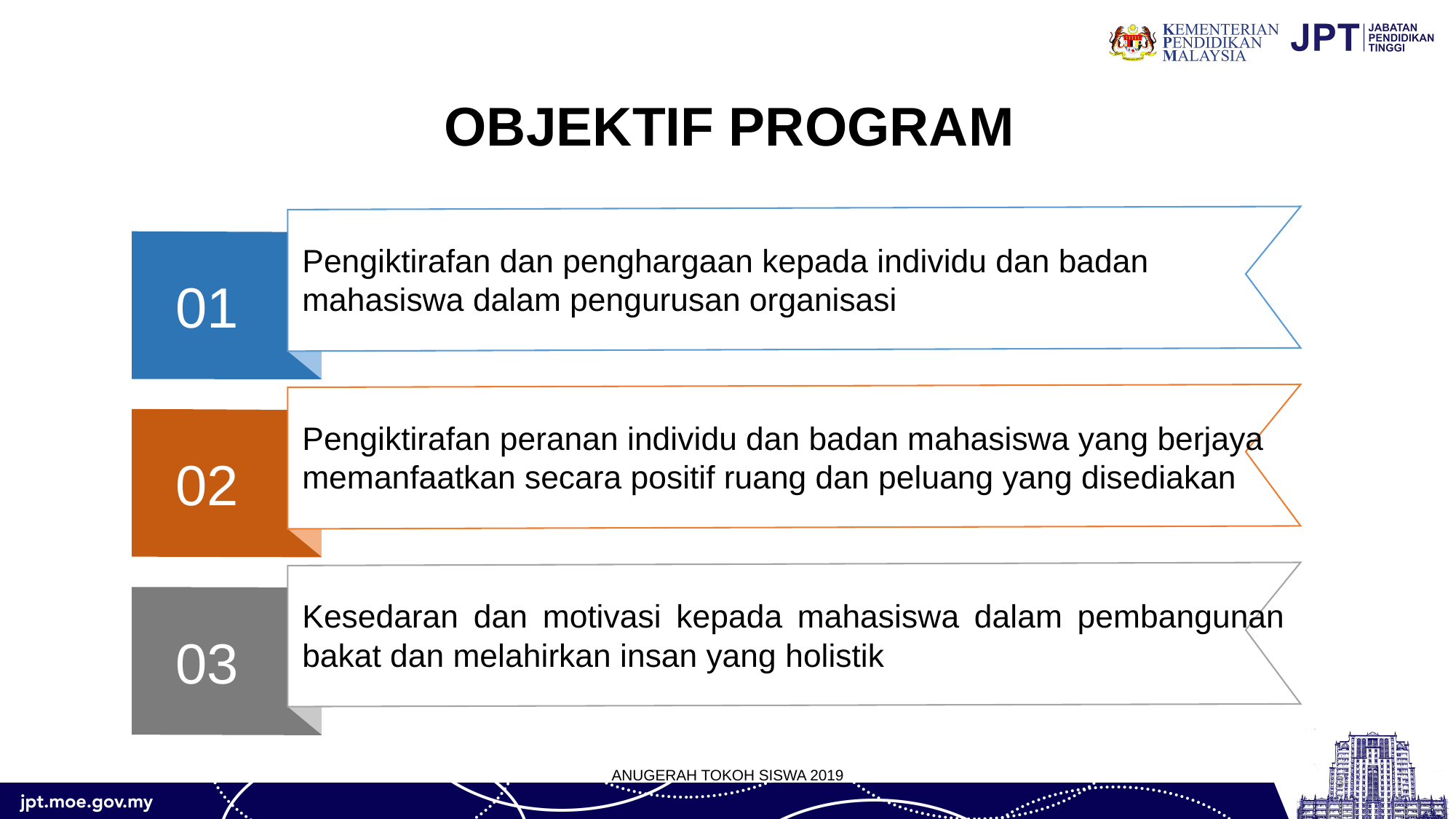

# OBJEKTIF PROGRAM
Pengiktirafan dan penghargaan kepada individu dan badan mahasiswa dalam pengurusan organisasi

01
Pengiktirafan peranan individu dan badan mahasiswa yang berjaya memanfaatkan secara positif ruang dan peluang yang disediakan

02
Kesedaran dan motivasi kepada mahasiswa dalam pembangunan bakat dan melahirkan insan yang holistik

03
ANUGERAH TOKOH SISWA 2019
3